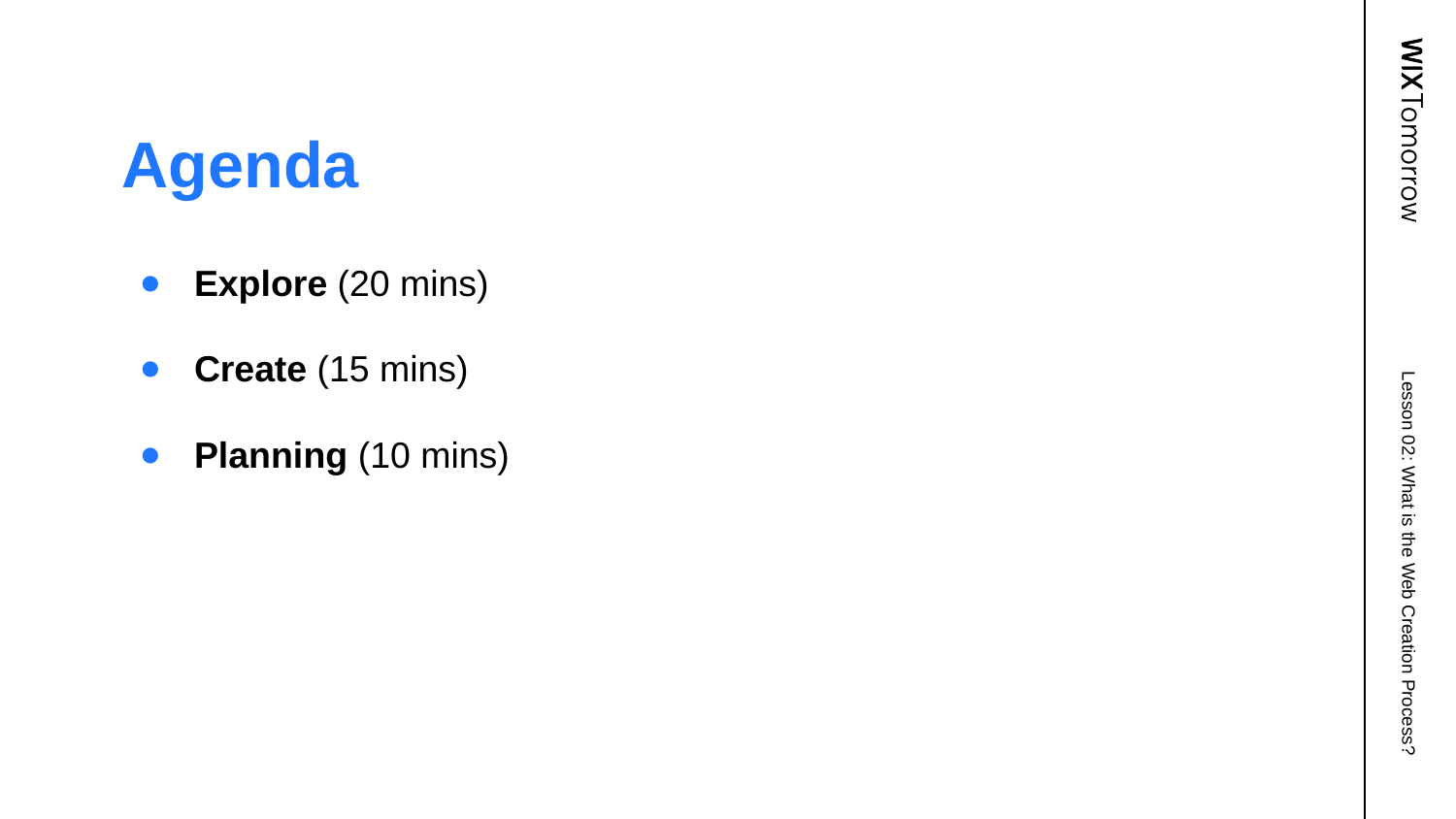

# Agenda
Explore (20 mins)
Create (15 mins)
Planning (10 mins)